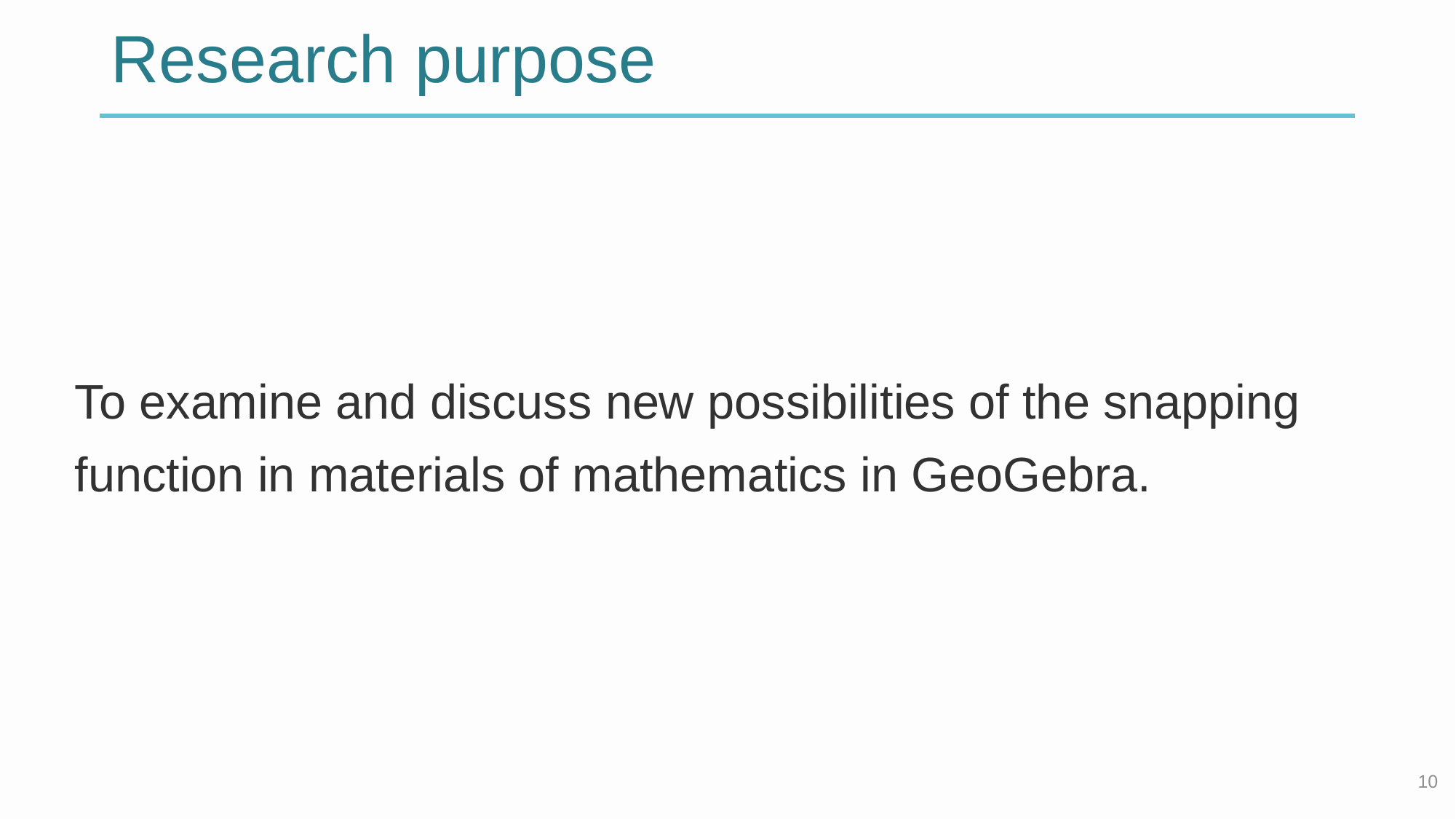

# Research purpose
To examine and discuss new possibilities of the snapping function in materials of mathematics in GeoGebra.
10